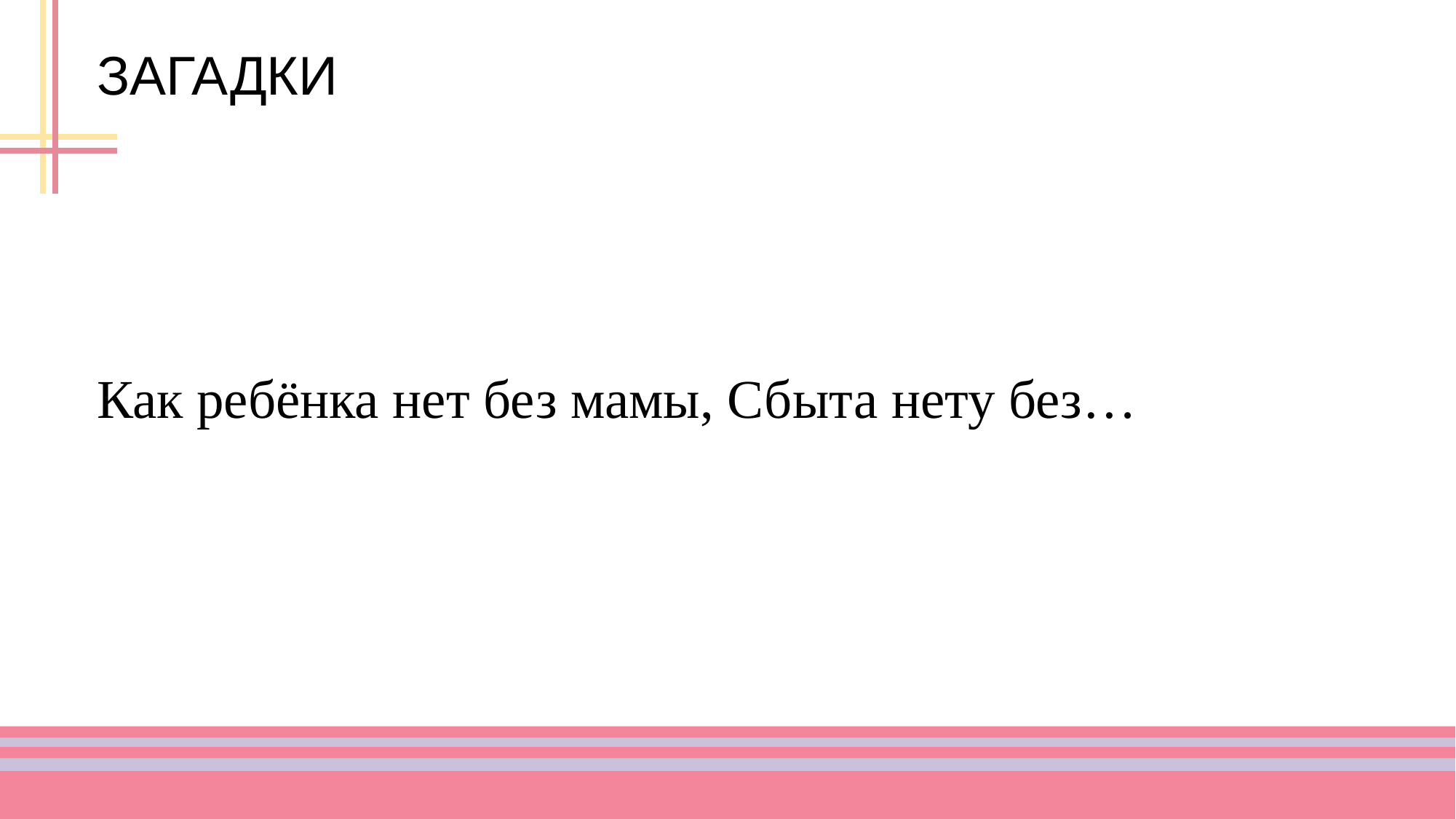

# ЗАГАДКИ

Как ребёнка нет без мамы, Сбыта нету без…

7